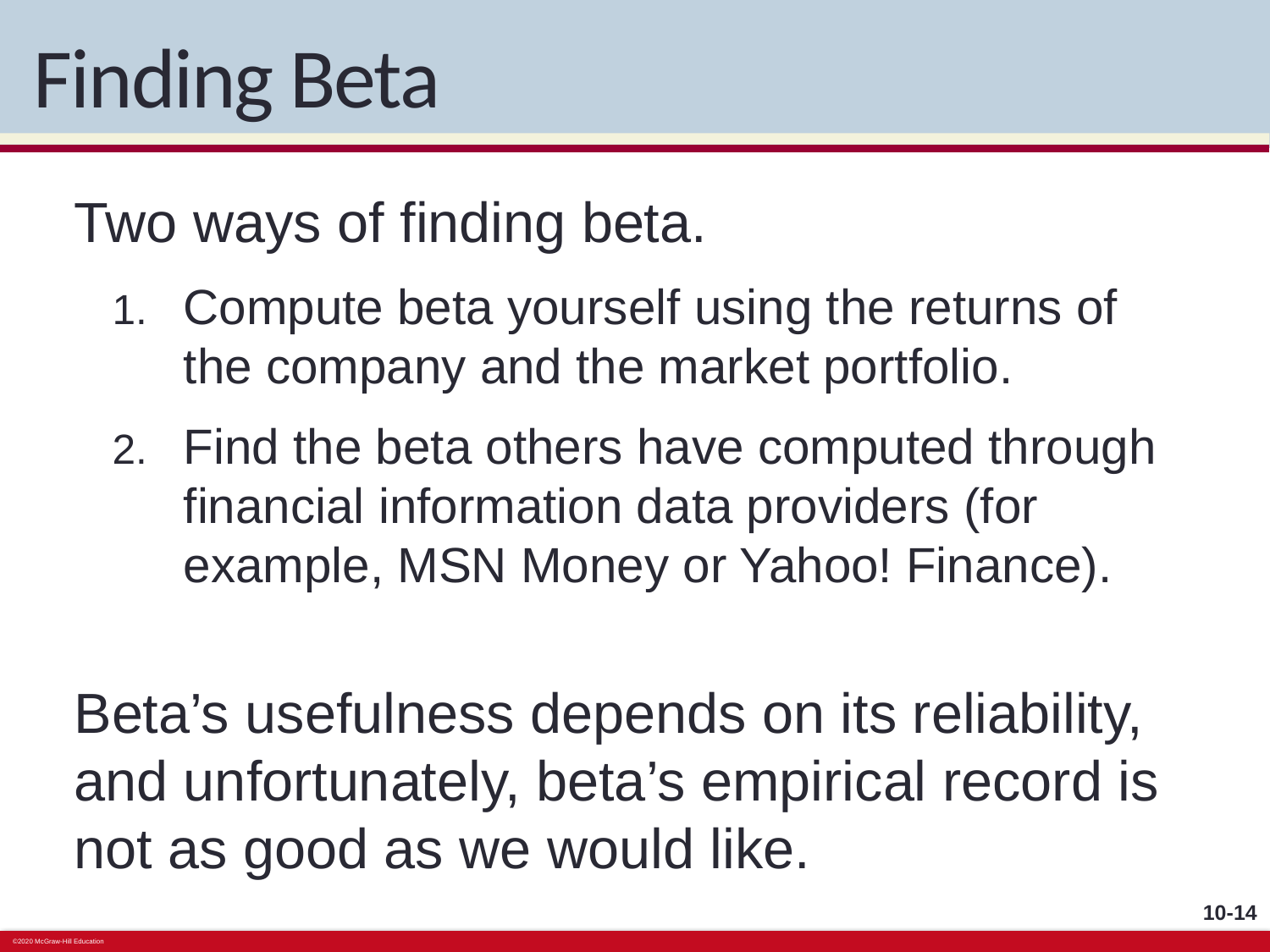

# Finding Beta
Two ways of finding beta.
Compute beta yourself using the returns of the company and the market portfolio.
Find the beta others have computed through financial information data providers (for example, MSN Money or Yahoo! Finance).
Beta’s usefulness depends on its reliability, and unfortunately, beta’s empirical record is not as good as we would like.